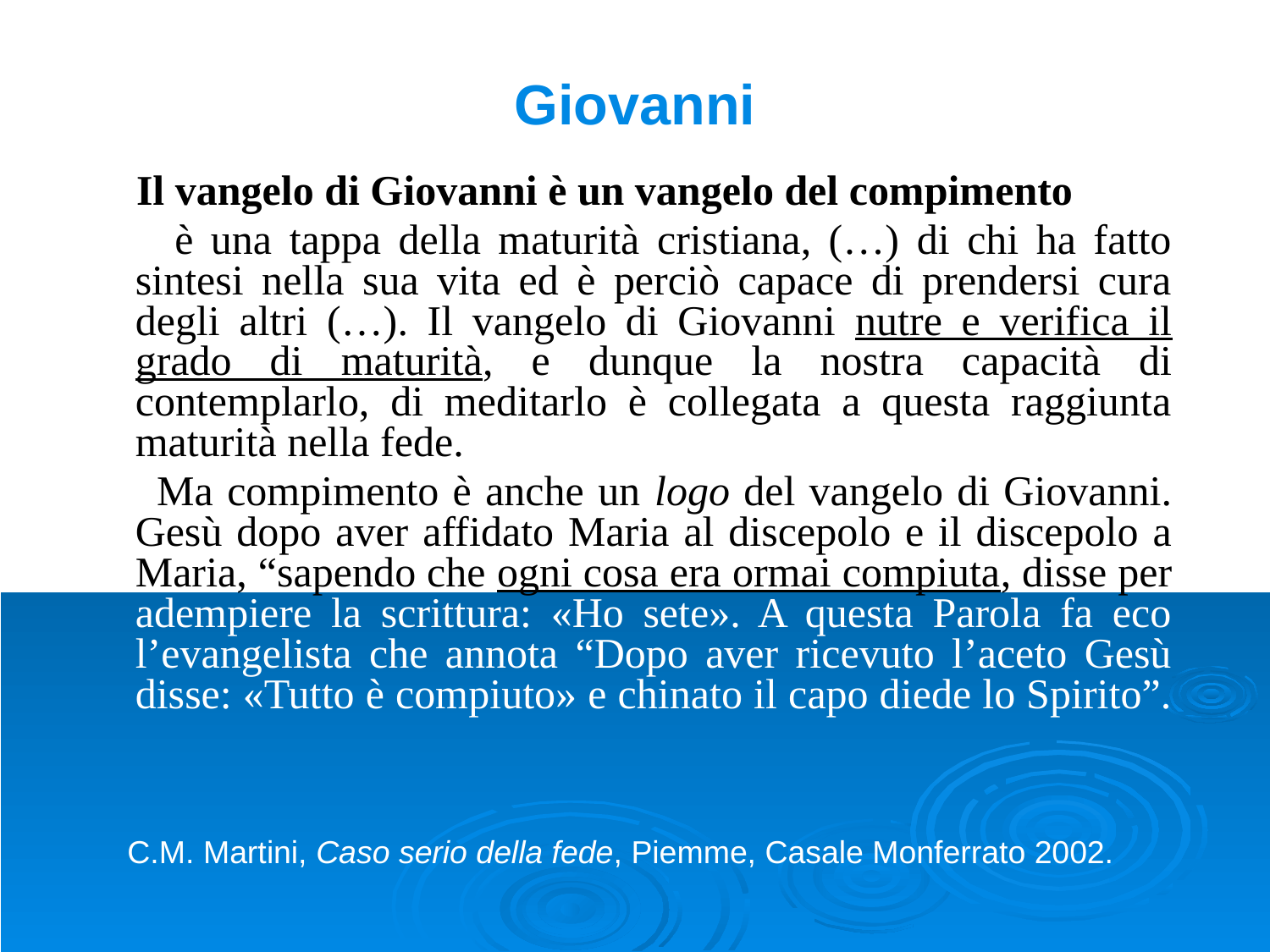

# Giovanni
     Il vangelo di Giovanni è un vangelo del compimento
     è una tappa della maturità cristiana, (…) di chi ha fatto sintesi nella sua vita ed è perciò capace di prendersi cura degli altri (…). Il vangelo di Giovanni nutre e verifica il grado di maturità, e dunque la nostra capacità di contemplarlo, di meditarlo è collegata a questa raggiunta maturità nella fede.
     Ma compimento è anche un logo del vangelo di Giovanni. Gesù dopo aver affidato Maria al discepolo e il discepolo a Maria, “sapendo che ogni cosa era ormai compiuta, disse per adempiere la scrittura: «Ho sete». A questa Parola fa eco l’evangelista che annota “Dopo aver ricevuto l’aceto Gesù disse: «Tutto è compiuto» e chinato il capo diede lo Spirito”.
C.M. Martini, Caso serio della fede, Piemme, Casale Monferrato 2002.